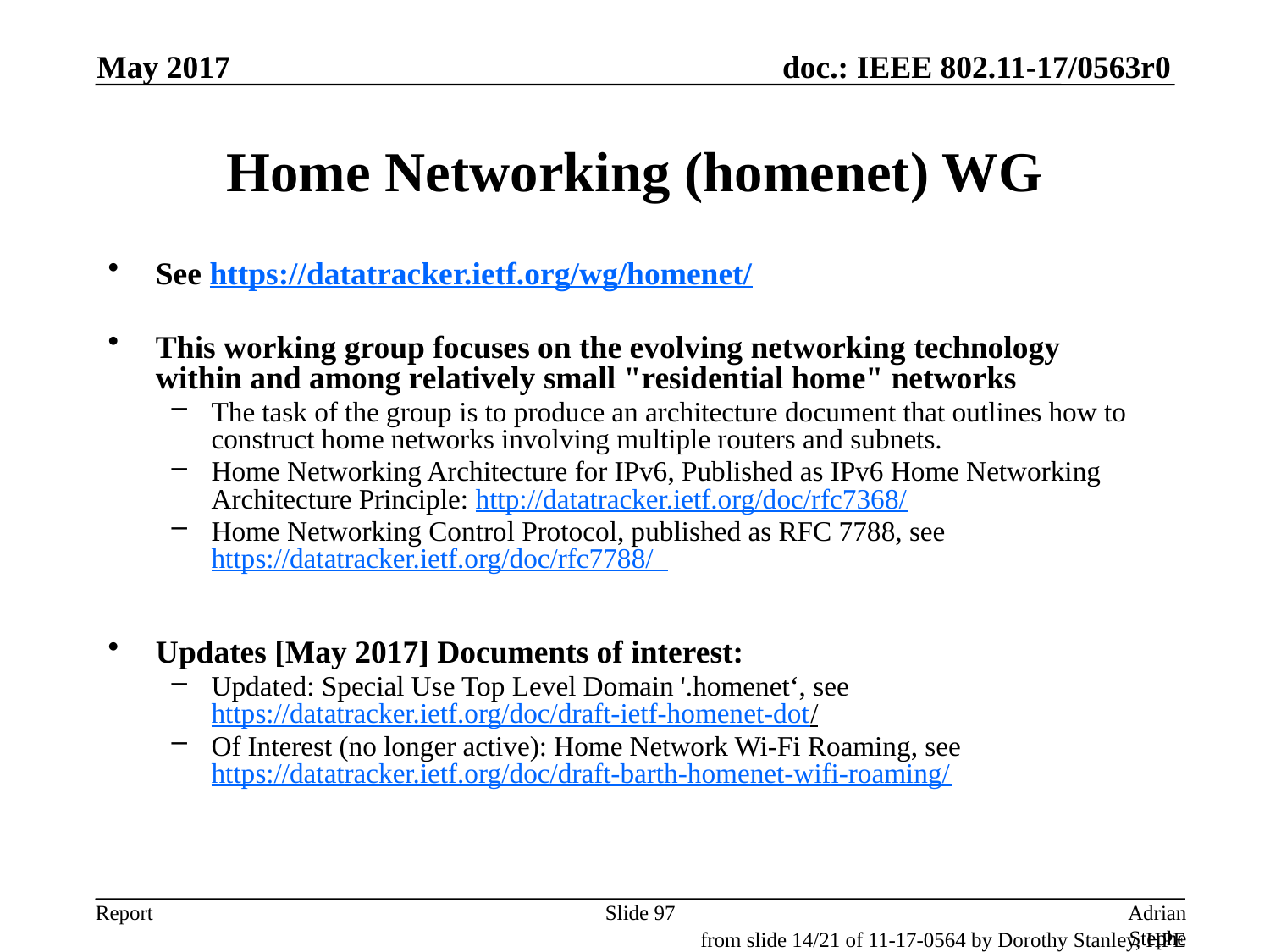

May 2017
# Home Networking (homenet) WG
See https://datatracker.ietf.org/wg/homenet/

This working group focuses on the evolving networking technology
within and among relatively small "residential home" networks
The task of the group is to produce an architecture document that outlines how to construct home networks involving multiple routers and subnets.
Home Networking Architecture for IPv6, Published as IPv6 Home Networking Architecture Principle: http://datatracker.ietf.org/doc/rfc7368/
Home Networking Control Protocol, published as RFC 7788, see https://datatracker.ietf.org/doc/rfc7788/

Updates [May 2017] Documents of interest:
Updated: Special Use Top Level Domain '.homenet‘, see https://datatracker.ietf.org/doc/draft-ietf-homenet-dot/
Of Interest (no longer active): Home Network Wi-Fi Roaming, see https://datatracker.ietf.org/doc/draft-barth-homenet-wifi-roaming/

Slide 97
Adrian Stephens, Intel Corporation
from slide 14/21 of 11-17-0564 by Dorothy Stanley, HPE